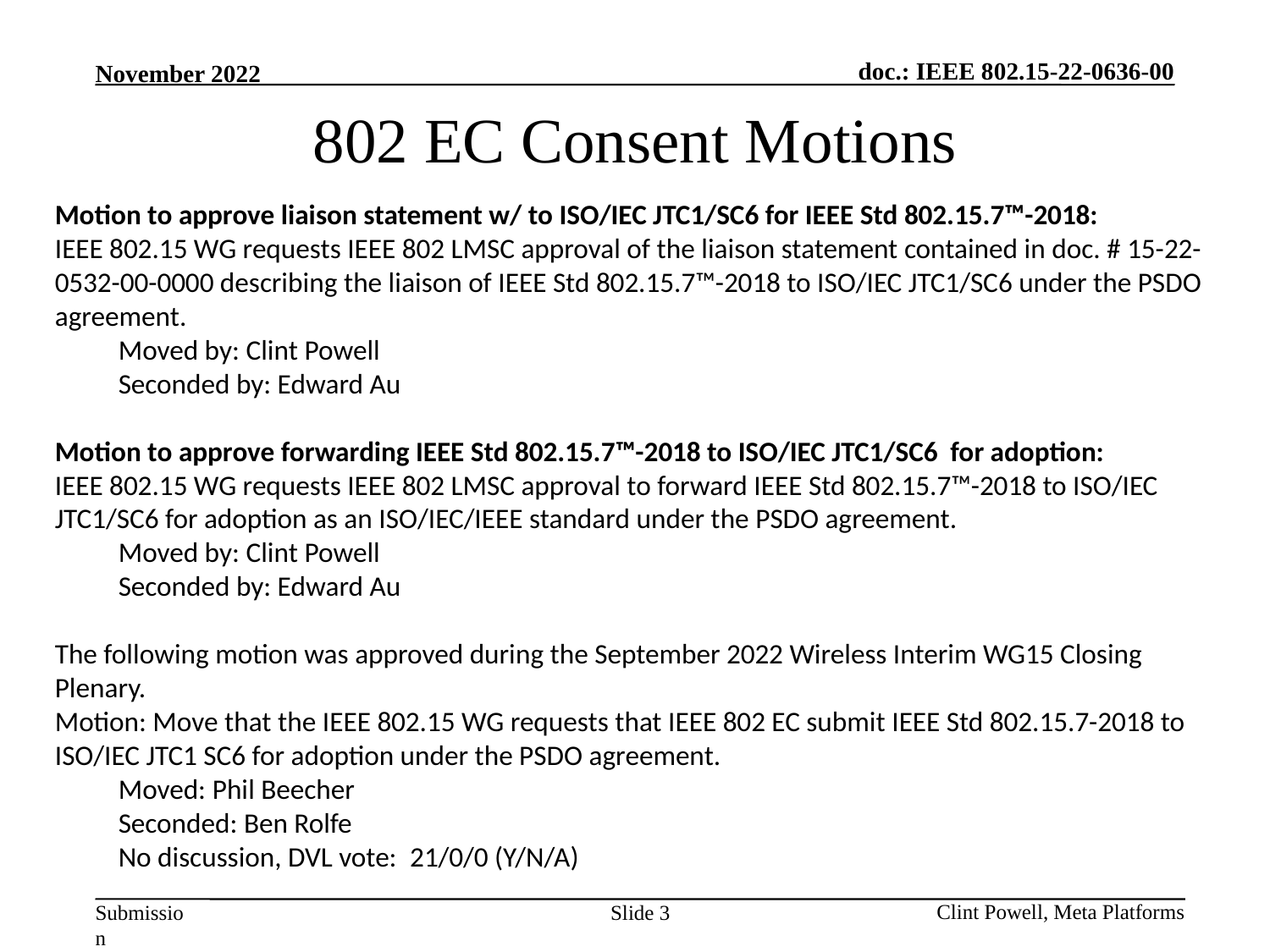

802 EC Consent Motions
Motion to approve liaison statement w/ to ISO/IEC JTC1/SC6 for IEEE Std 802.15.7™-2018:
IEEE 802.15 WG requests IEEE 802 LMSC approval of the liaison statement contained in doc. # 15-22-0532-00-0000 describing the liaison of IEEE Std 802.15.7™-2018 to ISO/IEC JTC1/SC6 under the PSDO agreement.
Moved by: Clint Powell
Seconded by: Edward Au

Motion to approve forwarding IEEE Std 802.15.7™-2018 to ISO/IEC JTC1/SC6  for adoption:
IEEE 802.15 WG requests IEEE 802 LMSC approval to forward IEEE Std 802.15.7™-2018 to ISO/IEC JTC1/SC6 for adoption as an ISO/IEC/IEEE standard under the PSDO agreement.
Moved by: Clint Powell
Seconded by: Edward Au

The following motion was approved during the September 2022 Wireless Interim WG15 Closing Plenary.
Motion: Move that the IEEE 802.15 WG requests that IEEE 802 EC submit IEEE Std 802.15.7-2018 to ISO/IEC JTC1 SC6 for adoption under the PSDO agreement.
Moved: Phil Beecher
Seconded: Ben Rolfe
No discussion, DVL vote:  21/0/0 (Y/N/A)
Slide 3